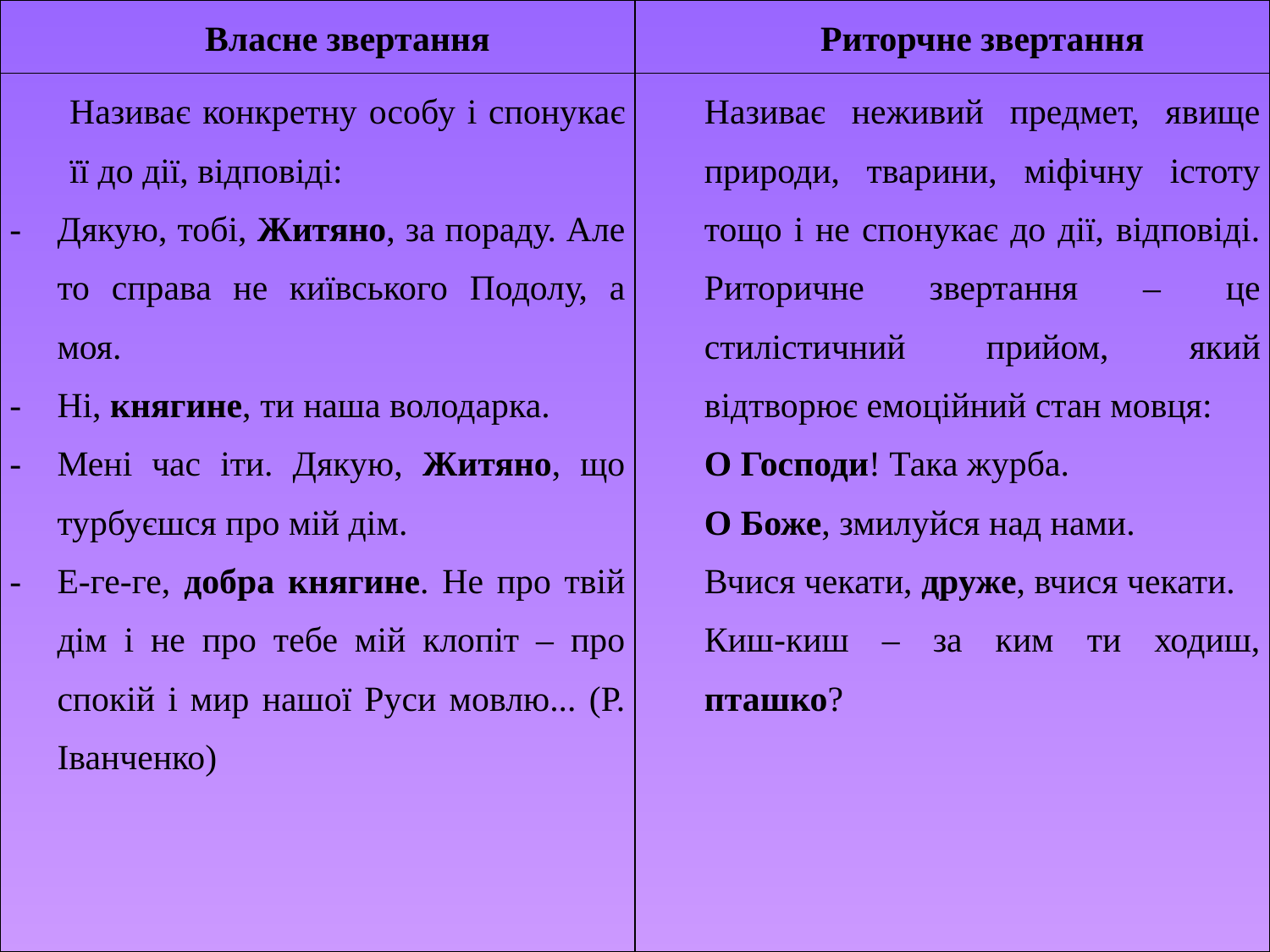

| Власне звертання | Риторчне звертання |
| --- | --- |
| Називає конкретну особу і спонукає її до дії, відповіді: Дякую, тобі, Житяно, за пораду. Але то справа не київського Подолу, а моя. Ні, княгине, ти наша володарка. Мені час іти. Дякую, Житяно, що турбуєшся про мій дім. Е-ге-ге, добра княгине. Не про твій дім і не про тебе мій клопіт – про спокій і мир нашої Руси мовлю... (Р. Іванченко) | Називає неживий предмет, явище природи, тварини, міфічну істоту тощо і не спонукає до дії, відповіді. Риторичне звертання – це стилістичний прийом, який відтворює емоційний стан мовця: О Господи! Така журба. О Боже, змилуйся над нами. Вчися чекати, друже, вчися чекати. Киш-киш – за ким ти ходиш, пташко? |